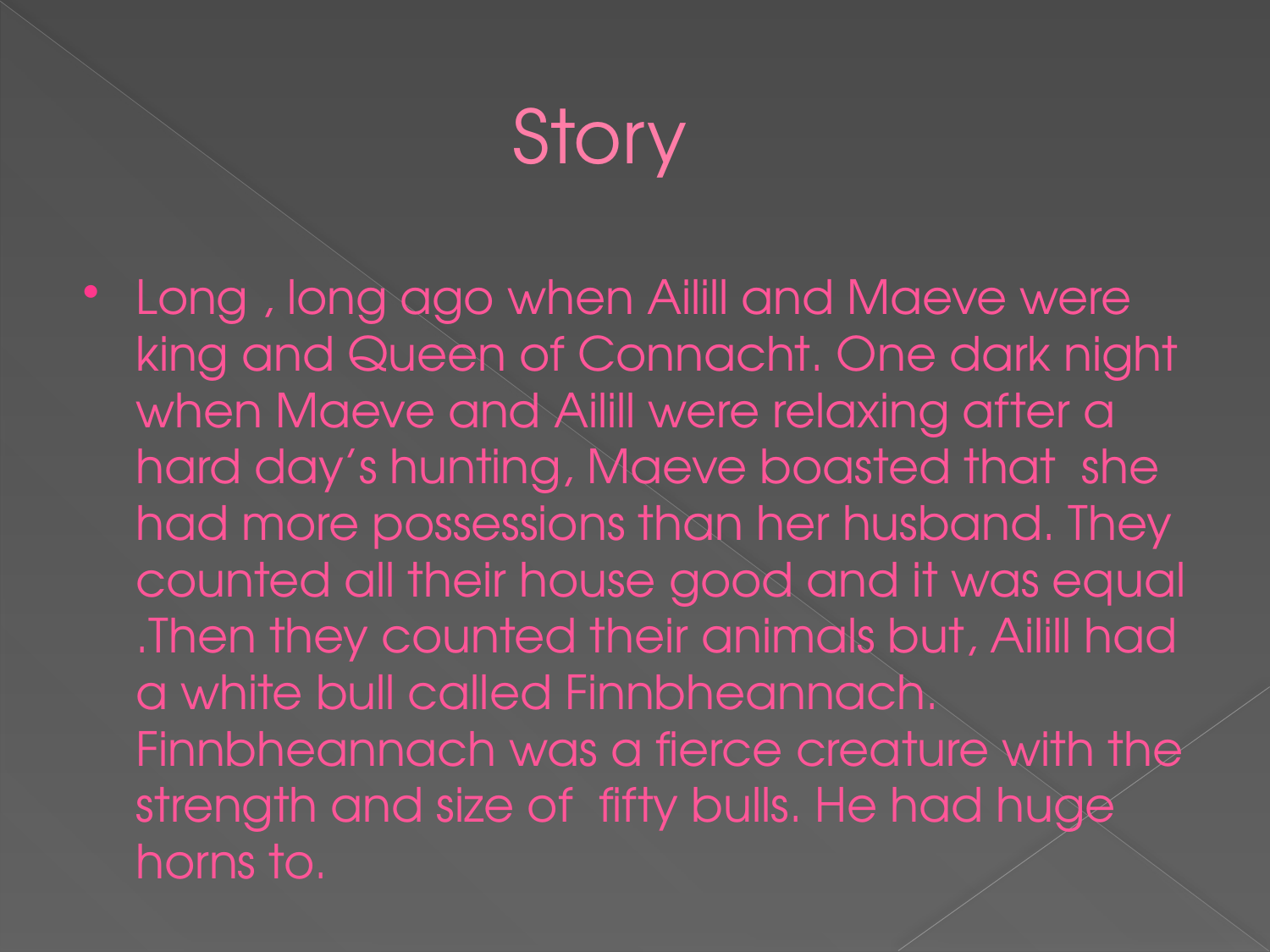

# Story
Long , long ago when Ailill and Maeve were king and Queen of Connacht. One dark night when Maeve and Ailill were relaxing after a hard day’s hunting, Maeve boasted that  she  had more possessions than her husband. They counted all their house good and it was equal .Then they counted their animals but, Ailill had a white bull called Finnbheannach. Finnbheannach was a fierce creature with the strength and size of  fifty bulls. He had huge horns to.